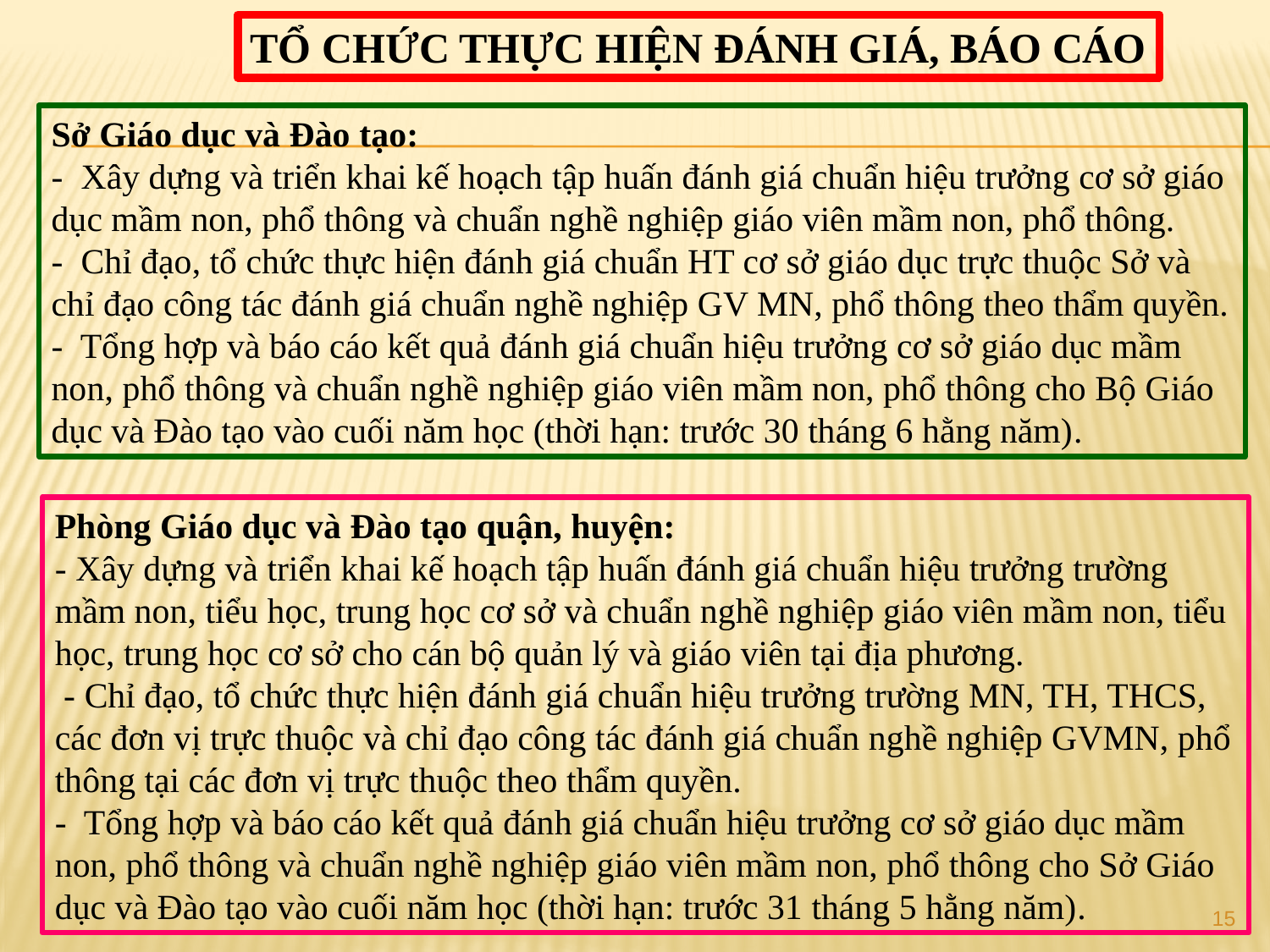

TỔ CHỨC THỰC HIỆN ĐÁNH GIÁ, BÁO CÁO
Sở Giáo dục và Đào tạo:
-  Xây dựng và triển khai kế hoạch tập huấn đánh giá chuẩn hiệu trưởng cơ sở giáo dục mầm non, phổ thông và chuẩn nghề nghiệp giáo viên mầm non, phổ thông.
-  Chỉ đạo, tổ chức thực hiện đánh giá chuẩn HT cơ sở giáo dục trực thuộc Sở và chỉ đạo công tác đánh giá chuẩn nghề nghiệp GV MN, phổ thông theo thẩm quyền.
-  Tổng hợp và báo cáo kết quả đánh giá chuẩn hiệu trưởng cơ sở giáo dục mầm non, phổ thông và chuẩn nghề nghiệp giáo viên mầm non, phổ thông cho Bộ Giáo dục và Đào tạo vào cuối năm học (thời hạn: trước 30 tháng 6 hằng năm).
Phòng Giáo dục và Đào tạo quận, huyện:
- Xây dựng và triển khai kế hoạch tập huấn đánh giá chuẩn hiệu trưởng trường mầm non, tiểu học, trung học cơ sở và chuẩn nghề nghiệp giáo viên mầm non, tiểu học, trung học cơ sở cho cán bộ quản lý và giáo viên tại địa phương.
 - Chỉ đạo, tổ chức thực hiện đánh giá chuẩn hiệu trưởng trường MN, TH, THCS, các đơn vị trực thuộc và chỉ đạo công tác đánh giá chuẩn nghề nghiệp GVMN, phổ thông tại các đơn vị trực thuộc theo thẩm quyền.
-  Tổng hợp và báo cáo kết quả đánh giá chuẩn hiệu trưởng cơ sở giáo dục mầm non, phổ thông và chuẩn nghề nghiệp giáo viên mầm non, phổ thông cho Sở Giáo dục và Đào tạo vào cuối năm học (thời hạn: trước 31 tháng 5 hằng năm).
15